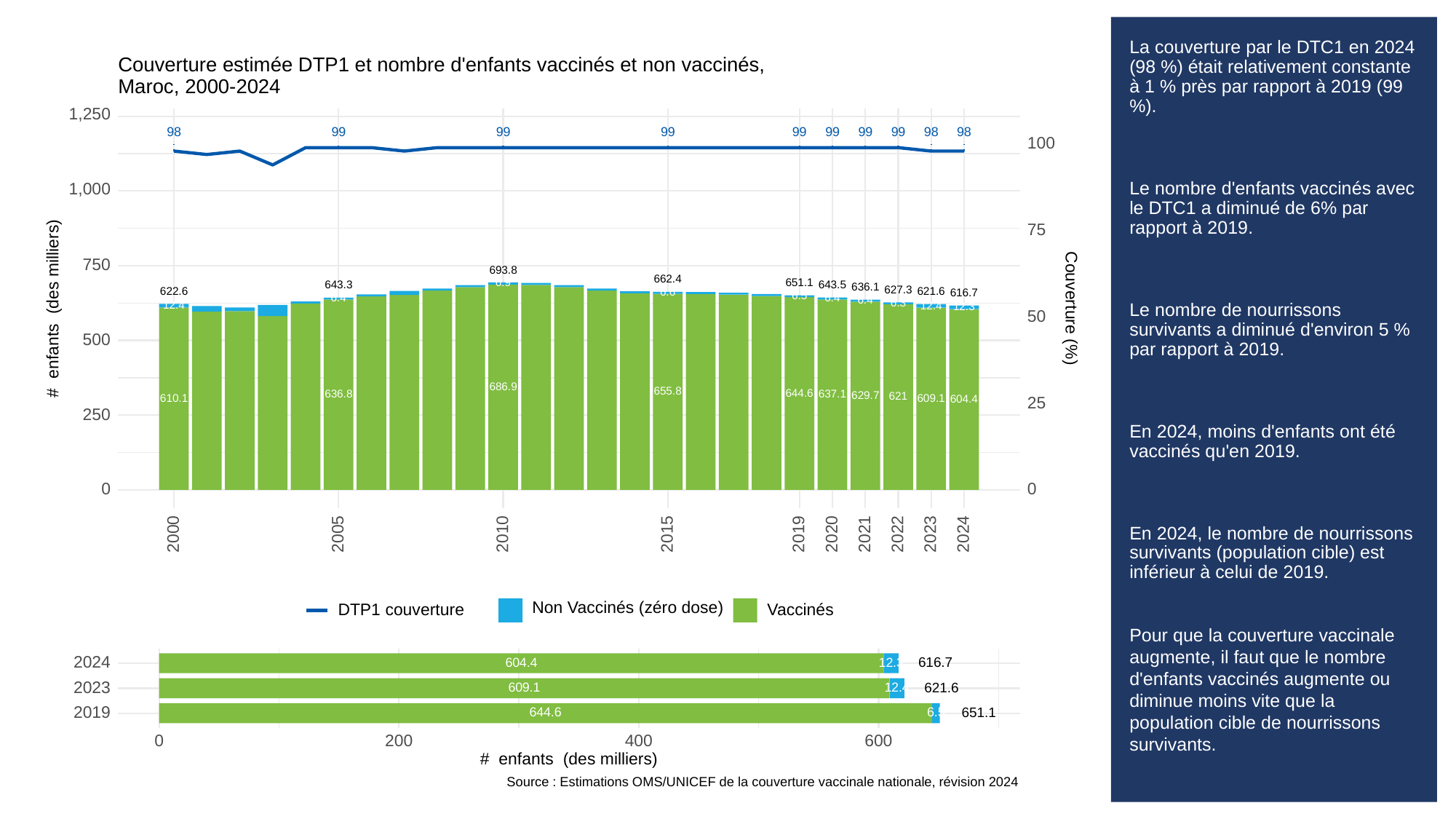

# La couverture par le DTC1 en 2024 (98 %) était relativement constante à 1 % près par rapport à 2019 (99 %).

Le nombre d'enfants vaccinés avec le DTC1 a diminué de 6% par rapport à 2019.

Le nombre de nourrissons survivants a diminué d'environ 5 % par rapport à 2019.

En 2024, moins d'enfants ont été vaccinés qu'en 2019.

En 2024, le nombre de nourrissons survivants (population cible) est inférieur à celui de 2019.

Pour que la couverture vaccinale augmente, il faut que le nombre d'enfants vaccinés augmente ou diminue moins vite que la population cible de nourrissons survivants.

Couverture estimée DTP1 et nombre d'enfants vaccinés et non vaccinés,
Maroc, 2000-2024
1,250

98
99
99
99
99
99
99
99
98
98
100

1,000

75

750

693.8
662.4
651.1
6.9
643.5
643.3

636.1

627.3

622.6
621.6

6.6
616.7

6.5

6.4
6.4

6.4

6.3

#  enfants  (des milliers)
Couverture (%)

12.4

12.4

12.3

50

500

686.9
655.8
644.6
637.1
636.8
629.7
621
610.1
609.1
604.4
25
250

0
0

2023
2000
2005
2010
2015
2019
2020
2021
2022
2024

Non Vaccinés (zéro dose)
Vaccinés
DTP1 couverture

2024
616.7
12.3
604.4

2023
621.6
609.1
12.4

2019
651.1
644.6
6.5

0
200
400
600
#  enfants  (des milliers)
Source : Estimations OMS/UNICEF de la couverture vaccinale nationale, révision 2024